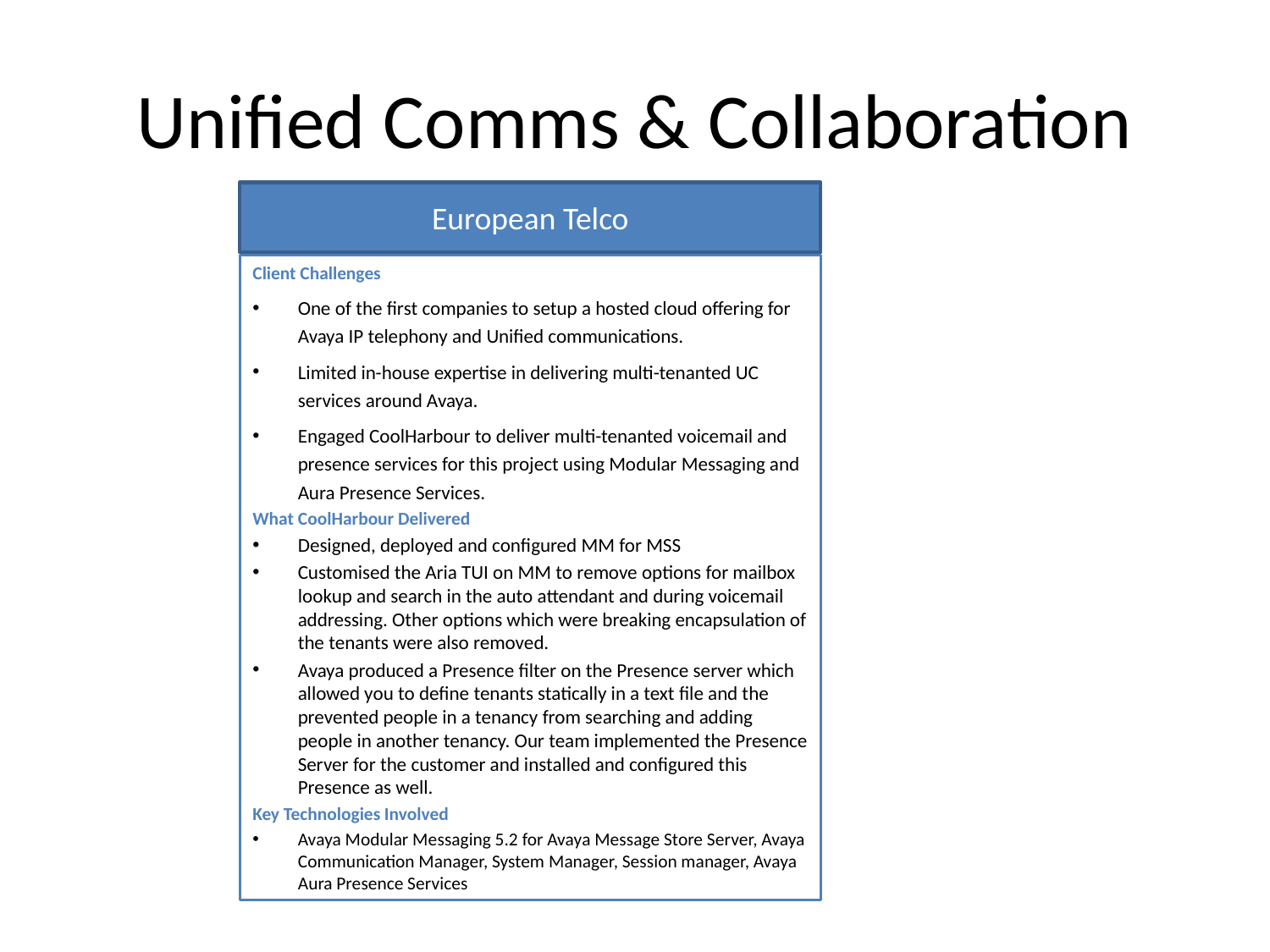

# Unified Comms & Collaboration
European Telco
Client Challenges
One of the first companies to setup a hosted cloud offering for Avaya IP telephony and Unified communications.
Limited in-house expertise in delivering multi-tenanted UC services around Avaya.
Engaged CoolHarbour to deliver multi-tenanted voicemail and presence services for this project using Modular Messaging and Aura Presence Services.
What CoolHarbour Delivered
Designed, deployed and configured MM for MSS
Customised the Aria TUI on MM to remove options for mailbox lookup and search in the auto attendant and during voicemail addressing. Other options which were breaking encapsulation of the tenants were also removed.
Avaya produced a Presence filter on the Presence server which allowed you to define tenants statically in a text file and the prevented people in a tenancy from searching and adding people in another tenancy. Our team implemented the Presence Server for the customer and installed and configured this Presence as well.
Key Technologies Involved
Avaya Modular Messaging 5.2 for Avaya Message Store Server, Avaya Communication Manager, System Manager, Session manager, Avaya Aura Presence Services